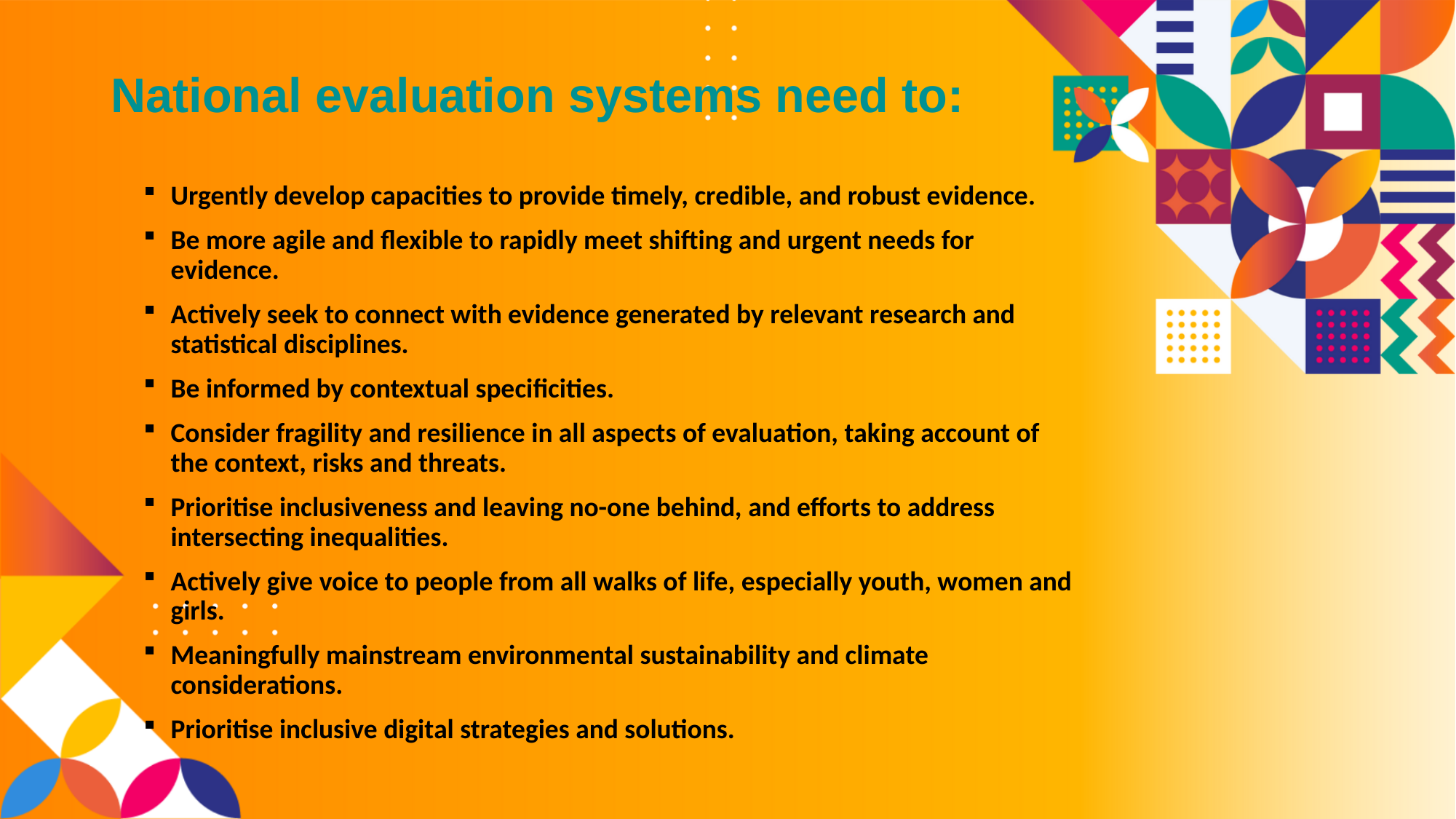

# National evaluation systems need to:
Urgently develop capacities to provide timely, credible, and robust evidence.
Be more agile and flexible to rapidly meet shifting and urgent needs for evidence.
Actively seek to connect with evidence generated by relevant research and statistical disciplines.
Be informed by contextual specificities.
Consider fragility and resilience in all aspects of evaluation, taking account of the context, risks and threats.
Prioritise inclusiveness and leaving no-one behind, and efforts to address intersecting inequalities.
Actively give voice to people from all walks of life, especially youth, women and girls.
Meaningfully mainstream environmental sustainability and climate considerations.
Prioritise inclusive digital strategies and solutions.